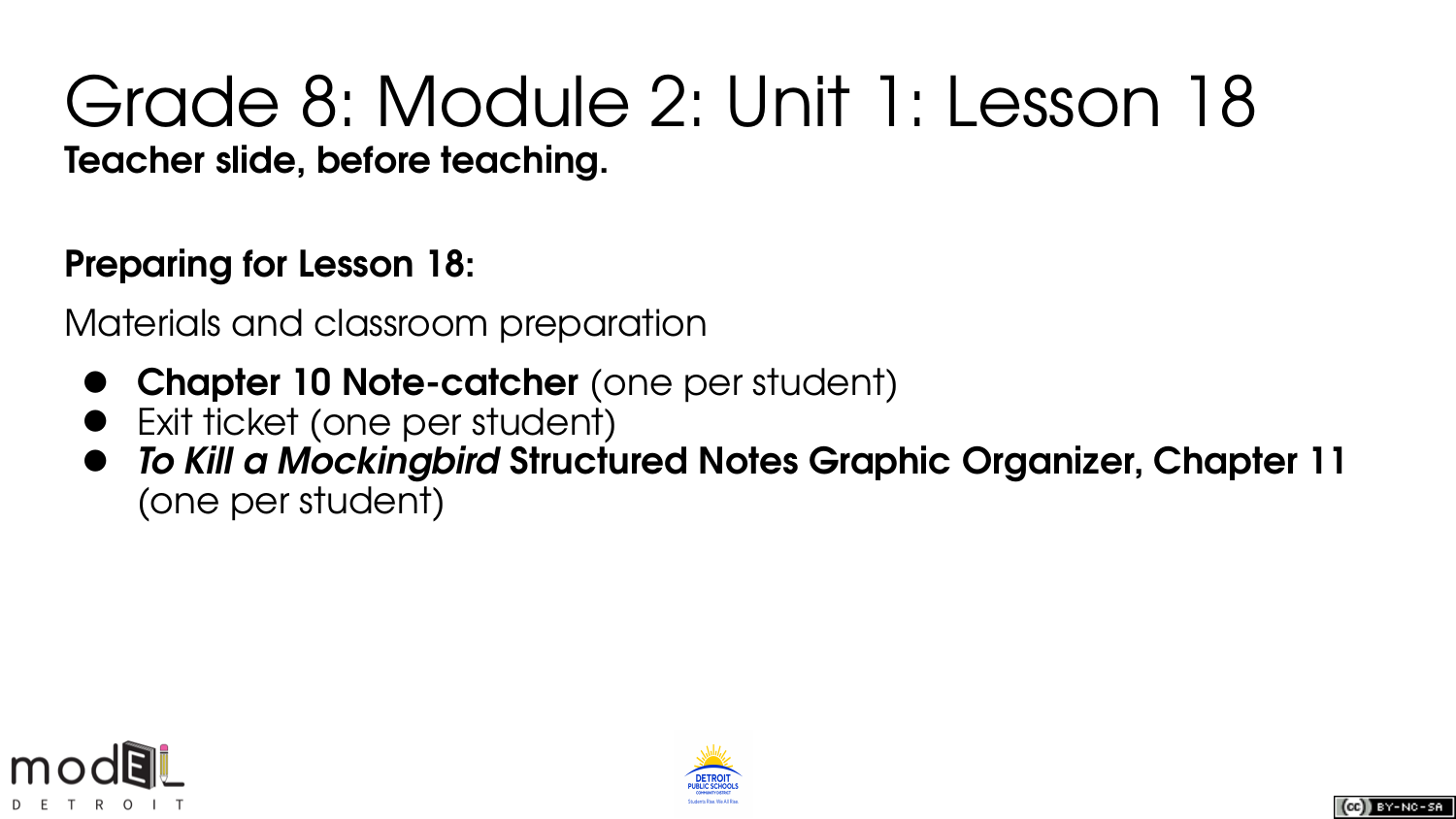

# Grade 8: Module 2: Unit 1: Lesson 18
Teacher slide, before teaching.
Preparing for Lesson 18:
Materials and classroom preparation
Chapter 10 Note-catcher (one per student)
Exit ticket (one per student)
To Kill a Mockingbird Structured Notes Graphic Organizer, Chapter 11 (one per student)